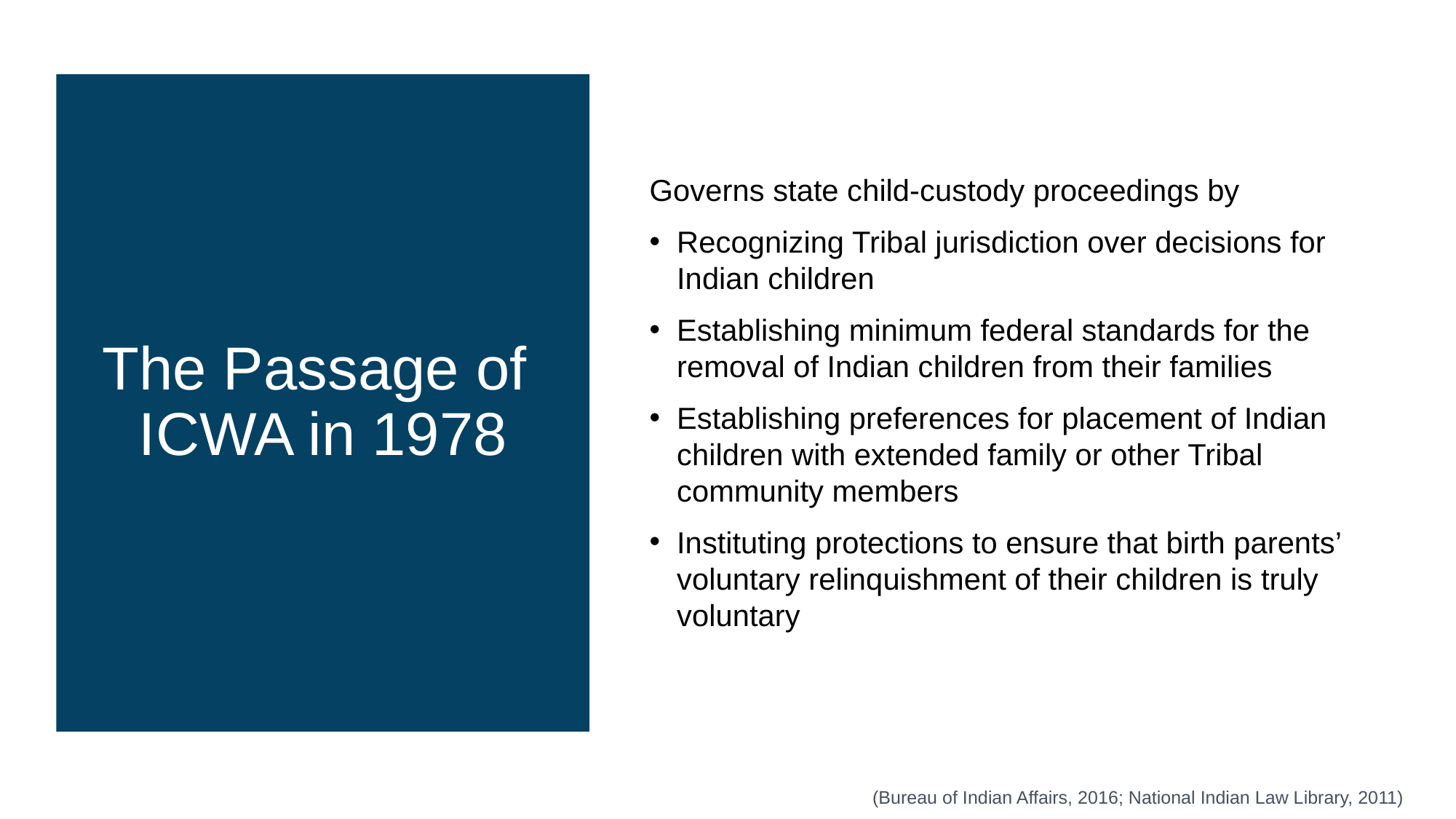

# The Passage of ICWA in 1978
Governs state child-custody proceedings by
Recognizing Tribal jurisdiction over decisions for Indian children
Establishing minimum federal standards for the removal of Indian children from their families
Establishing preferences for placement of Indian children with extended family or other Tribal community members
Instituting protections to ensure that birth parents’ voluntary relinquishment of their children is truly voluntary
(Bureau of Indian Affairs, 2016; National Indian Law Library, 2011)​